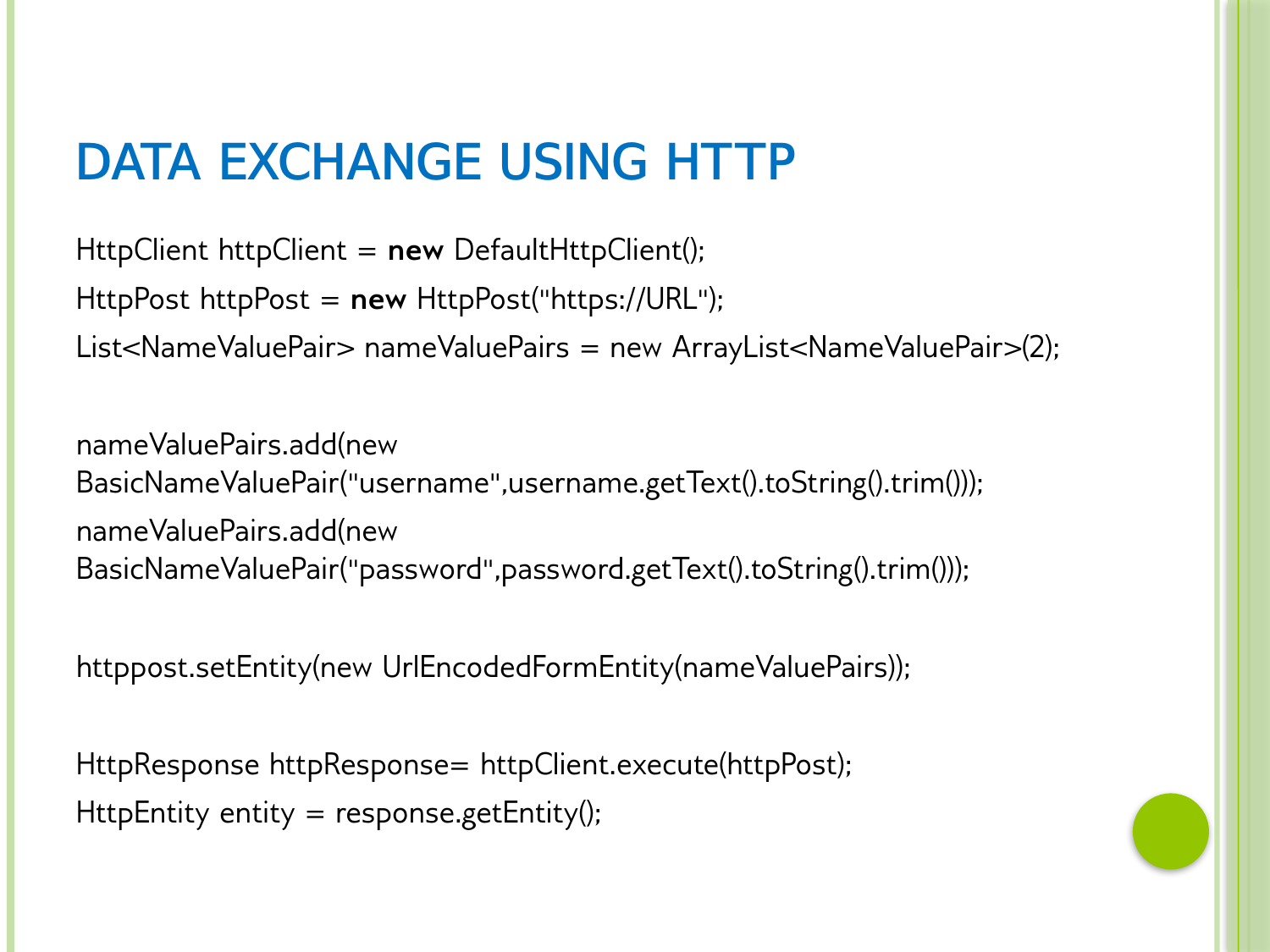

# Data Exchange using Http
HttpClient httpClient = new DefaultHttpClient();
HttpPost httpPost = new HttpPost("https://URL");
List<NameValuePair> nameValuePairs = new ArrayList<NameValuePair>(2);

nameValuePairs.add(new BasicNameValuePair("username",username.getText().toString().trim()));
nameValuePairs.add(new BasicNameValuePair("password",password.getText().toString().trim()));

httppost.setEntity(new UrlEncodedFormEntity(nameValuePairs));

HttpResponse httpResponse= httpClient.execute(httpPost);
HttpEntity entity = response.getEntity();